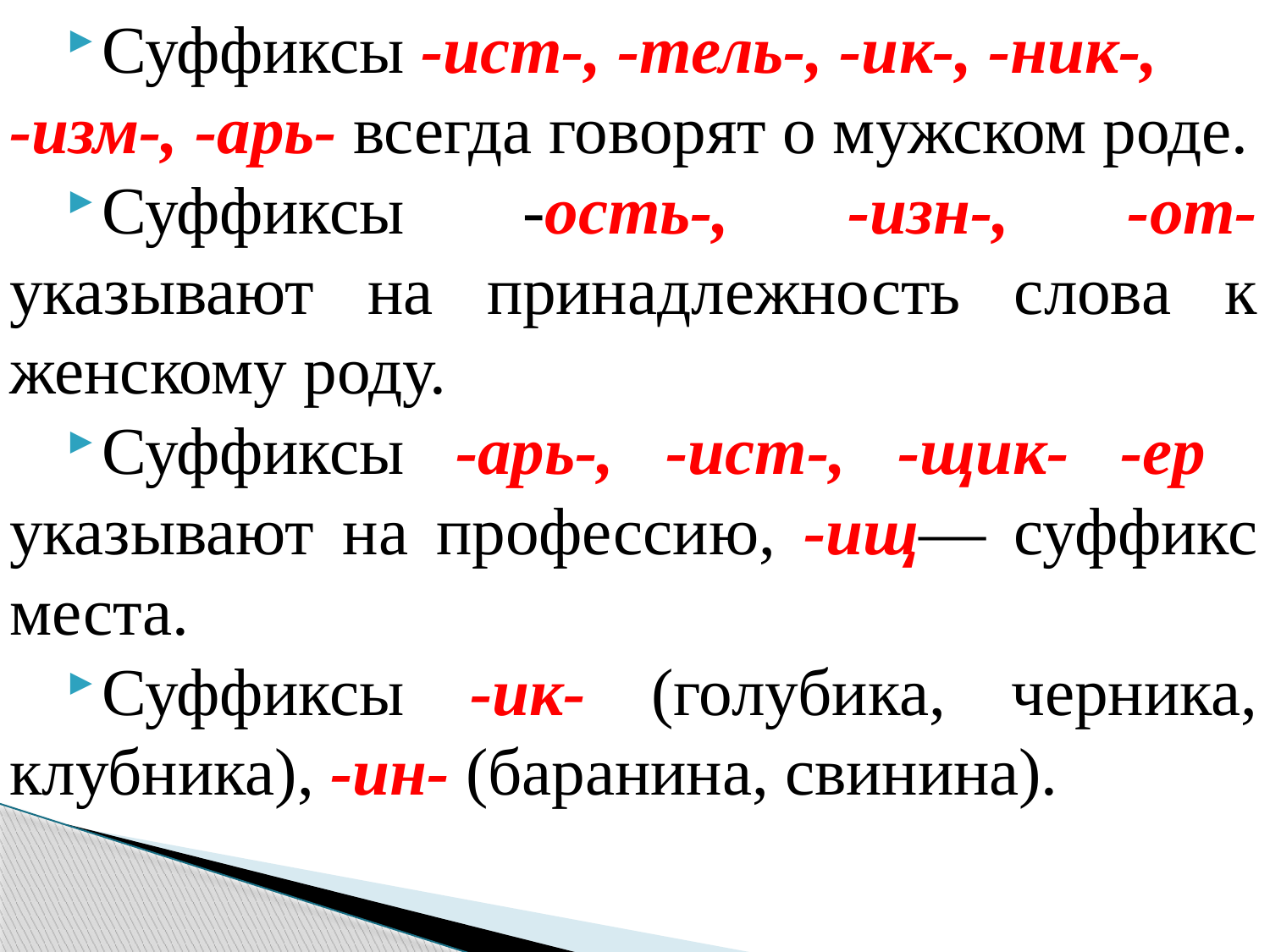

Суффиксы -ист-, -тель-, -ик-, -ник-,
-изм-, -арь- всегда го­ворят о мужском роде.
Суффиксы -ость-, -изн-, -от- указывают на принадлежность слова к женскому роду.
Суффиксы -арь-, -ист-, -щик- -ер  указывают на профес­сию, -ищ— суффикс места.
Суффиксы -ик- (голубика, черника, клубника), -ин- (барани­на, свинина).